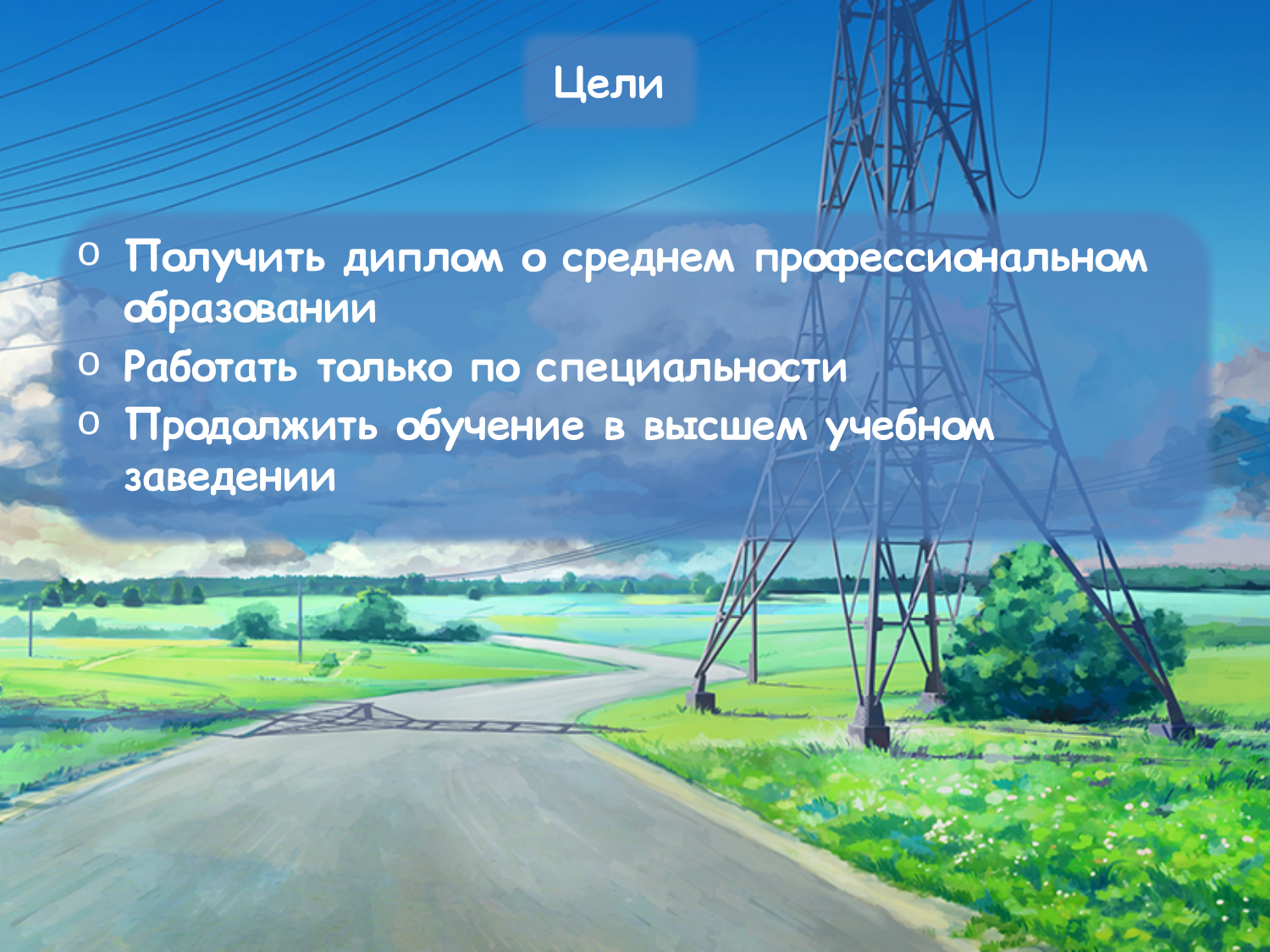

Цели

Получить диплом о среднем профессиональном образовании
Работать только по специальности
Продолжить обучение в высшем учебном заведении